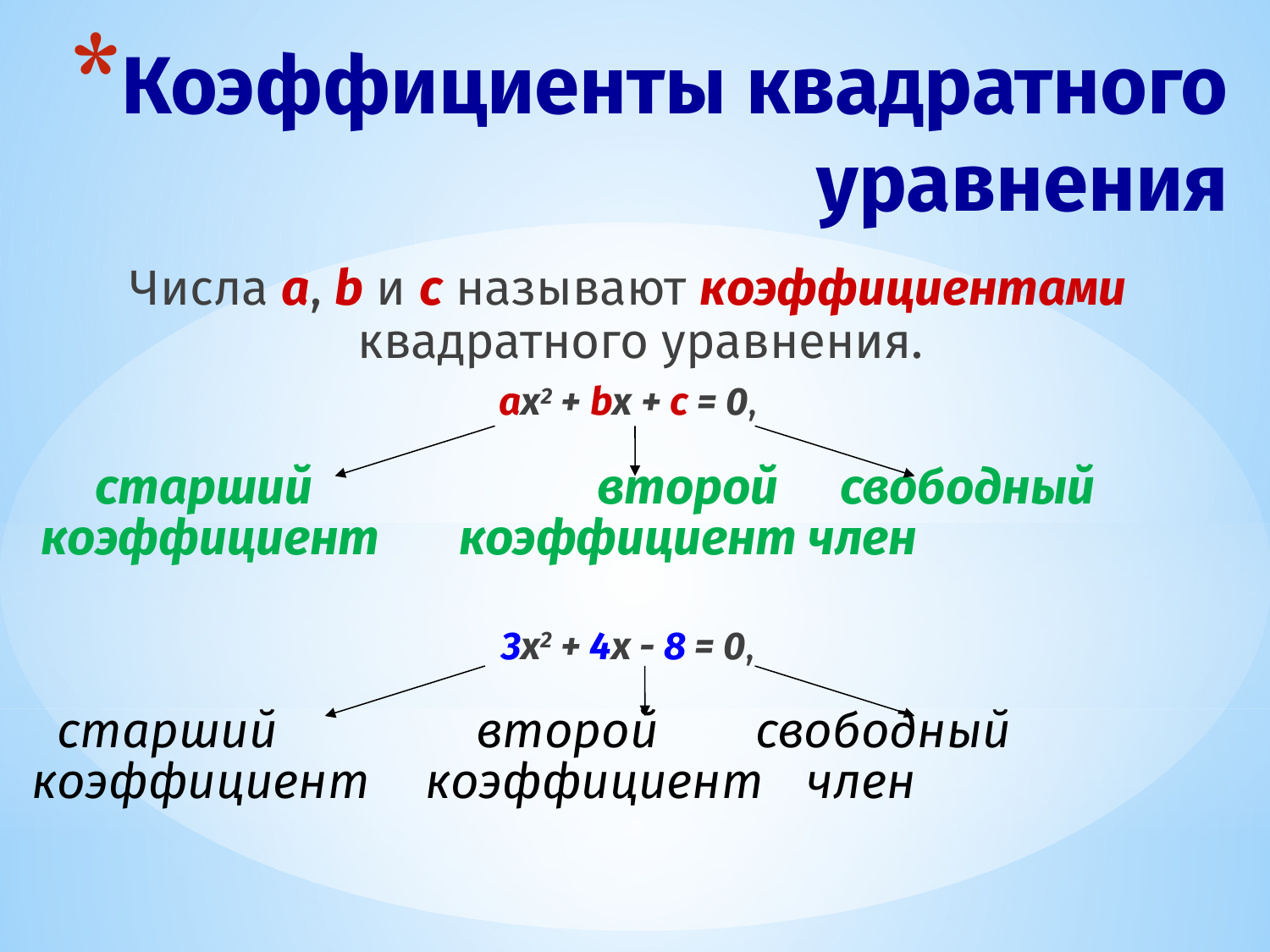

# Коэффициенты квадратного уравнения
Числа а, b и с называют коэффициентами квадратного уравнения.
ах2 + bx + c = 0,

	    старший	   	    второй 	   свободный
  коэффициент	   коэффициент член

3х2 + 4x - 8 = 0,

	 старший	   	    второй 	      свободный
 коэффициент	коэффициент	член